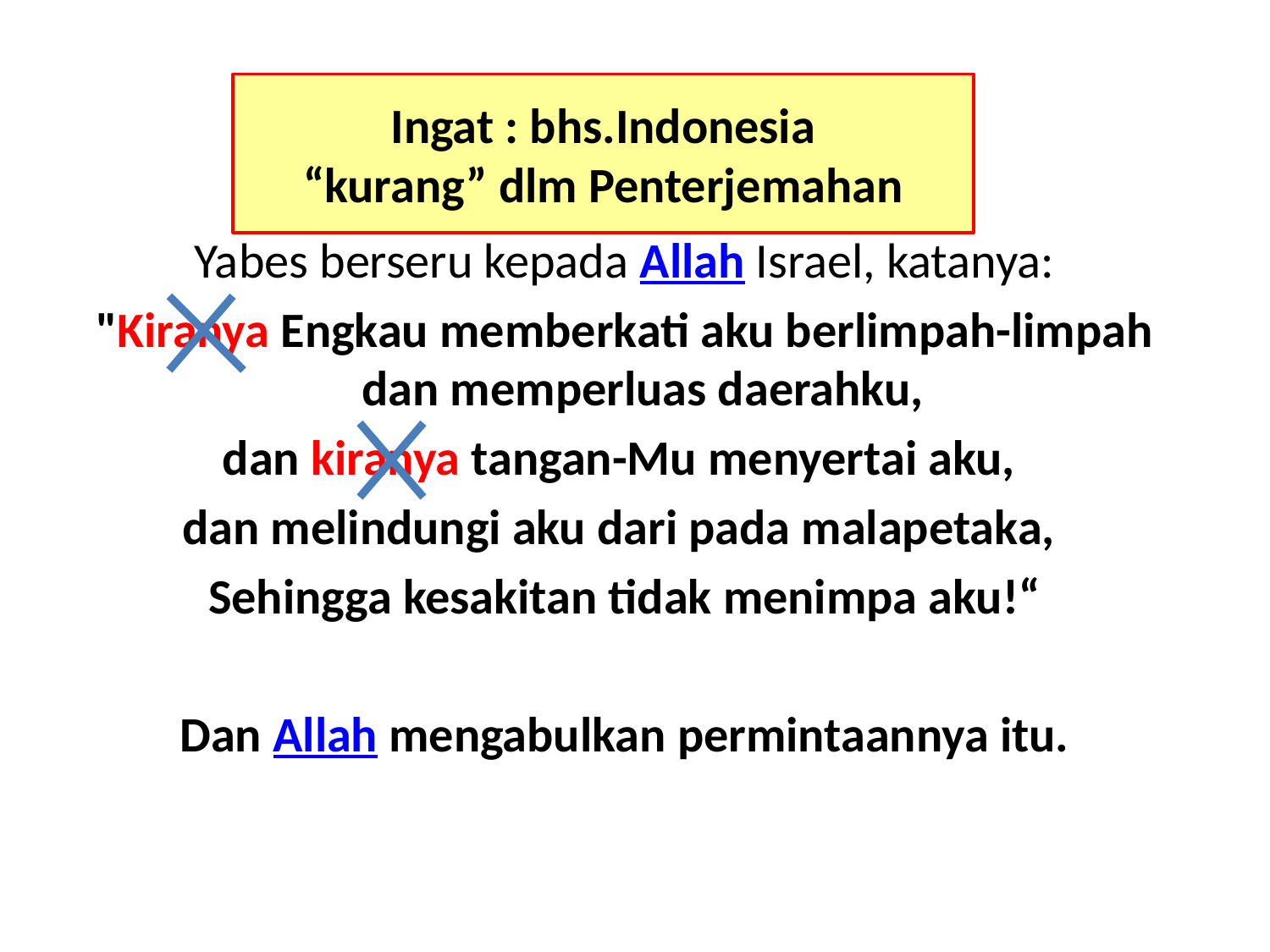

# Ingat : bhs.Indonesia “kurang” dlm Penterjemahan
Yabes berseru kepada Allah Israel, katanya:
"Kiranya Engkau memberkati aku berlimpah-limpah dan memperluas daerahku,
dan kiranya tangan-Mu menyertai aku,
dan melindungi aku dari pada malapetaka,
Sehingga kesakitan tidak menimpa aku!“

 Dan Allah mengabulkan permintaannya itu.